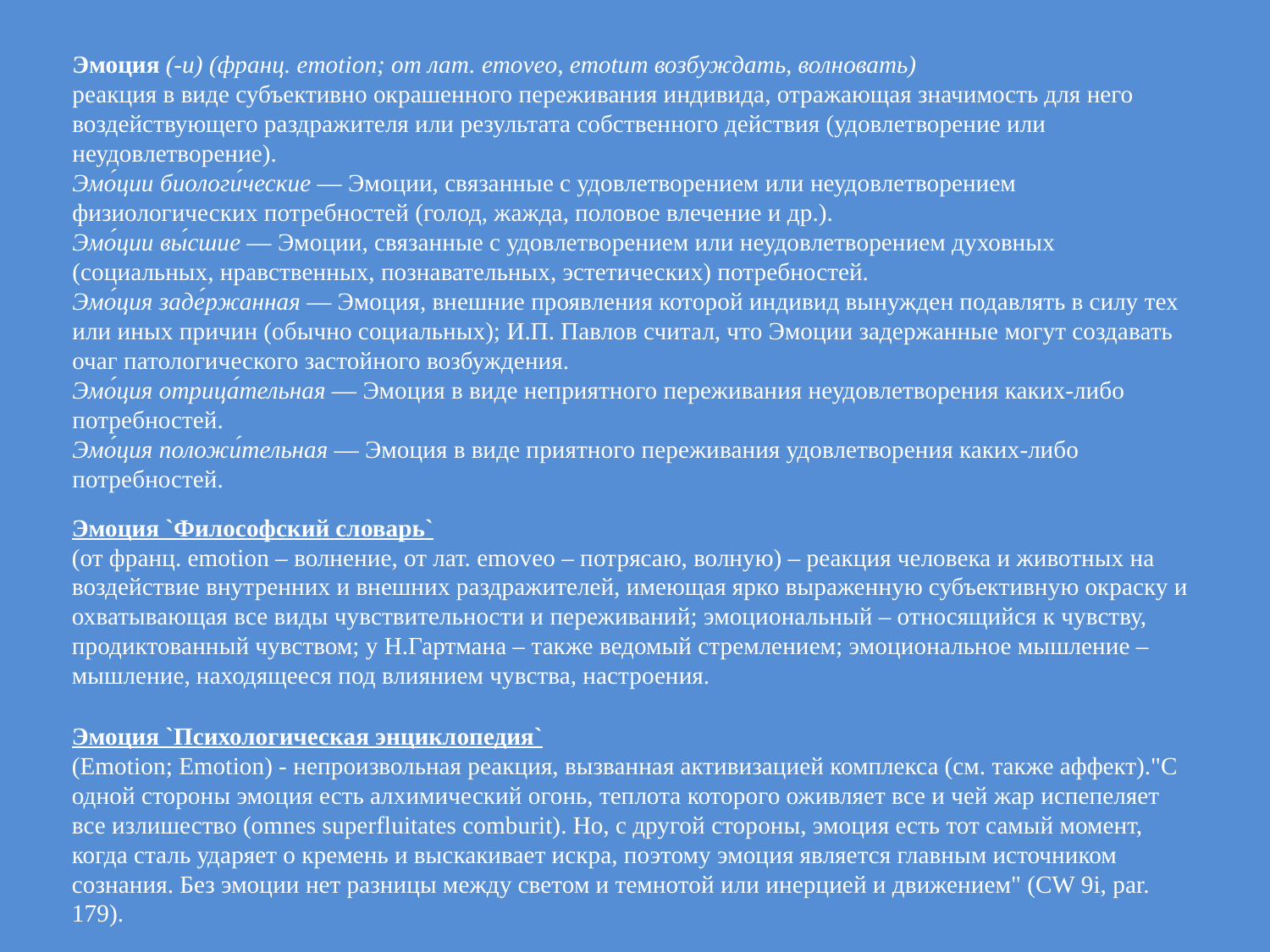

Эмоция (-и) (франц. emotion; от лат. emoveo, emotum возбуждать, волновать)
реакция в виде субъективно окрашенного переживания индивида, отражающая значимость для него воздействующего раздражителя или результата собственного действия (удовлетворение или неудовлетворение).
Эмо́ции биологи́ческие — Эмоции, связанные с удовлетворением или неудовлетворением физиологических потребностей (голод, жажда, половое влечение и др.).
Эмо́ции вы́сшие — Эмоции, связанные с удовлетворением или неудовлетворением духовных (социальных, нравственных, познавательных, эстетических) потребностей.
Эмо́ция заде́ржанная — Эмоция, внешние проявления которой индивид вынужден подавлять в силу тех или иных причин (обычно социальных); И.П. Павлов считал, что Эмоции задержанные могут создавать очаг патологического застойного возбуждения.
Эмо́ция отрица́тельная — Эмоция в виде неприятного переживания неудовлетворения каких-либо потребностей.
Эмо́ция положи́тельная — Эмоция в виде приятного переживания удовлетворения каких-либо потребностей.

Эмоция `Философский словарь`
(от франц. emotion – волнение, от лат. emoveo – потрясаю, волную) – реакция человека и животных на воздействие внутренних и внешних раздражителей, имеющая ярко выраженную субъективную окраску и охватывающая все виды чувствительности и переживаний; эмоциональный – относящийся к чувству, продиктованный чувством; у Н.Гартмана – также ведомый стремлением; эмоциональное мышление – мышление, находящееся под влиянием чувства, настроения.
Эмоция `Психологическая энциклопедия`
(Emotion; Emotion) - непроизвольная реакция, вызванная активизацией комплекса (см. также аффект)."С одной стороны эмоция есть алхимический огонь, теплота которого оживляет все и чей жар испепеляет все излишество (omnes superfluitates comburit). Но, с другой стороны, эмоция есть тот самый момент, когда сталь ударяет о кремень и выскакивает искра, поэтому эмоция является главным источником сознания. Без эмоции нет разницы между светом и темнотой или инерцией и движением" (CW 9i, par. 179).